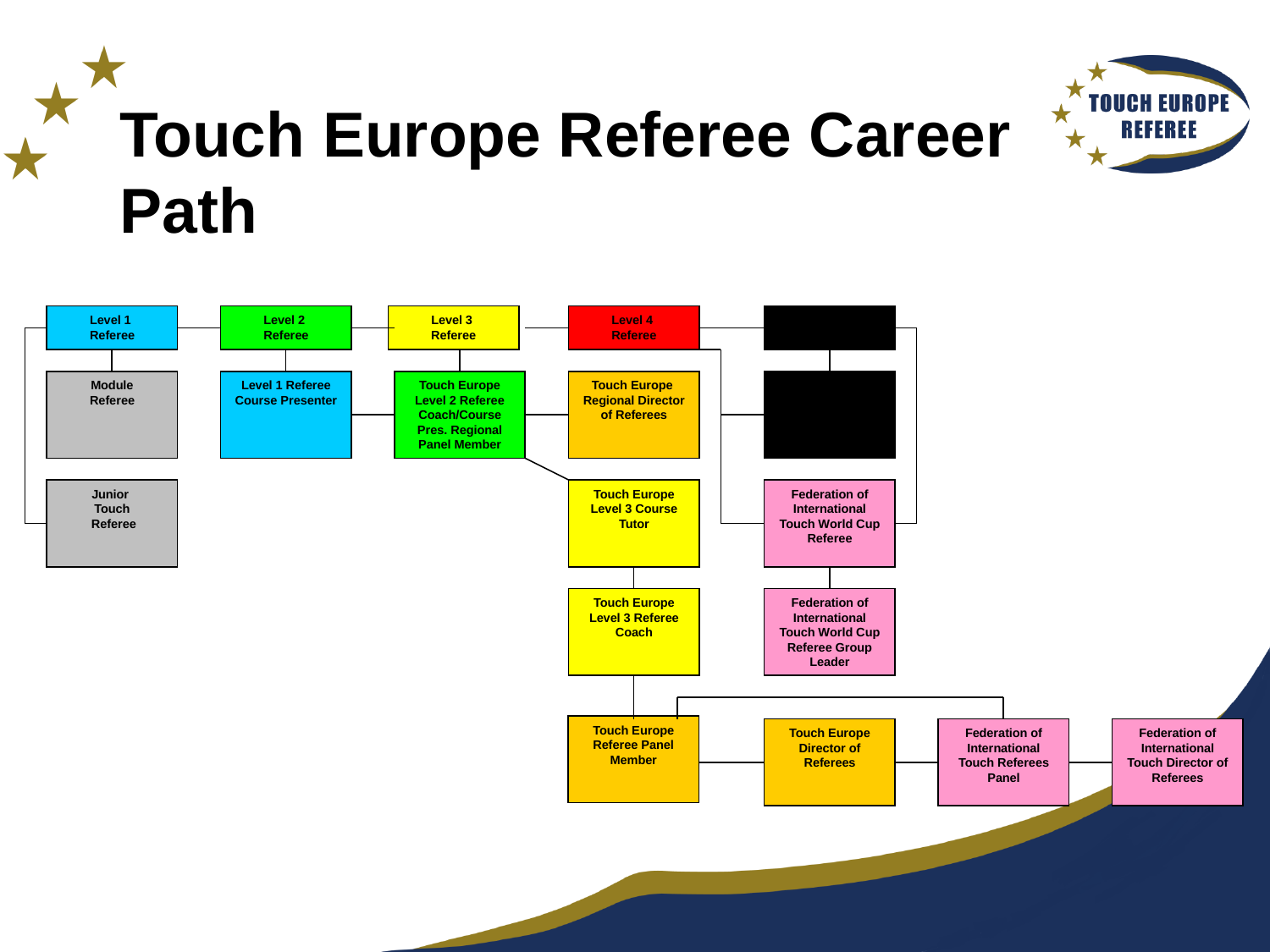

Touch Europe Referee Career
Path
Level 1
Referee
Level 2
Referee
Level 3
Referee
Level 4
Referee
Level 5
Referee
Module
Referee
Level 1 Referee Course Presenter
Touch Europe Level 2 Referee Coach/Course Pres. Regional Panel Member
Touch Europe  Regional Director of Referees
European Championships Group Leader
Junior
Touch
 Referee
Touch Europe Level 3 Course Tutor
Federation of International Touch World Cup Referee
Touch Europe Level 3 Referee Coach
Federation of International Touch World Cup Referee Group Leader
Touch Europe Referee Panel Member
Touch Europe Director of Referees
Federation of International Touch Referees Panel
Federation of International Touch Director of Referees